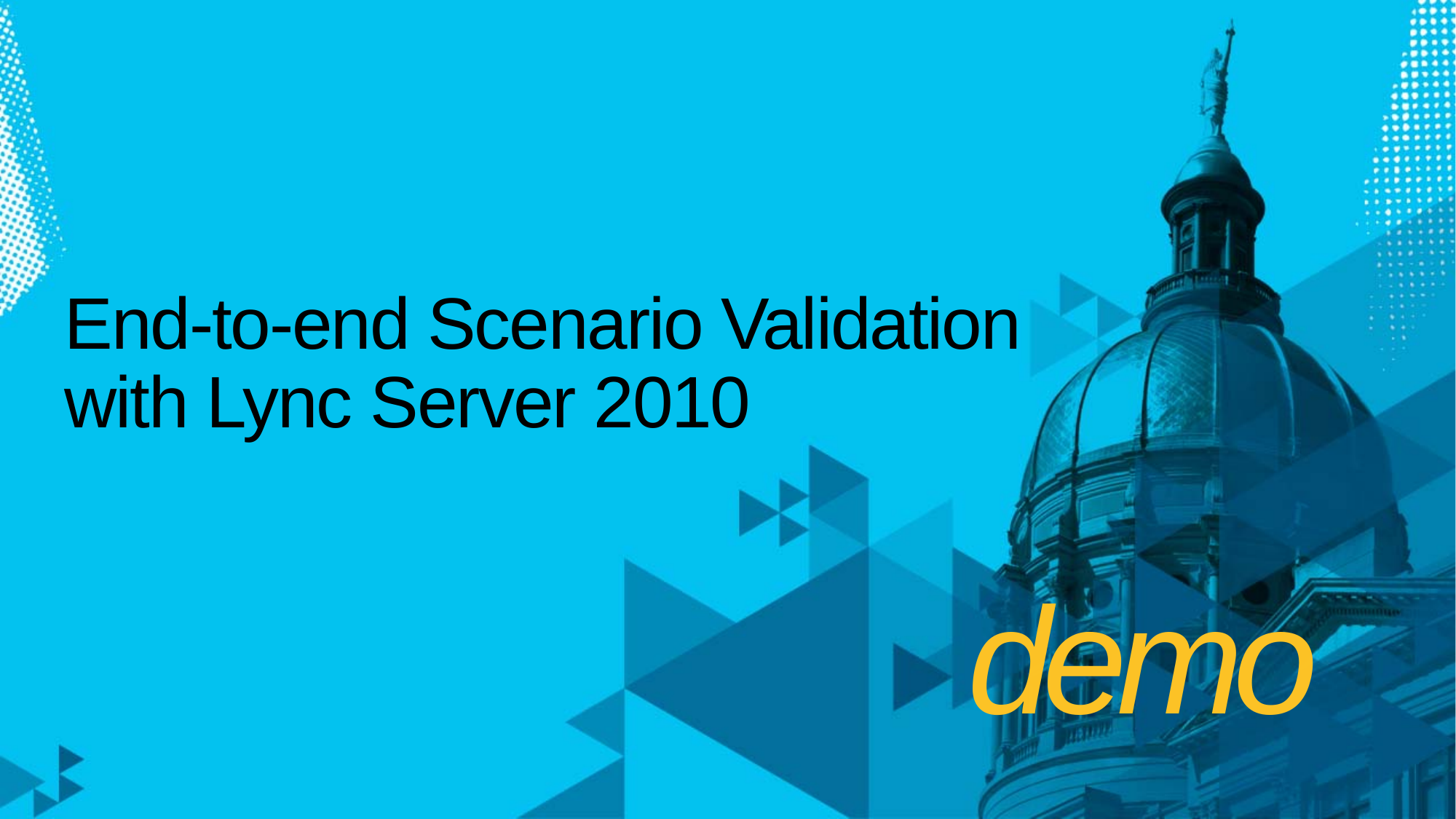

# End-to-end Scenario Validation with Lync Server 2010
demo